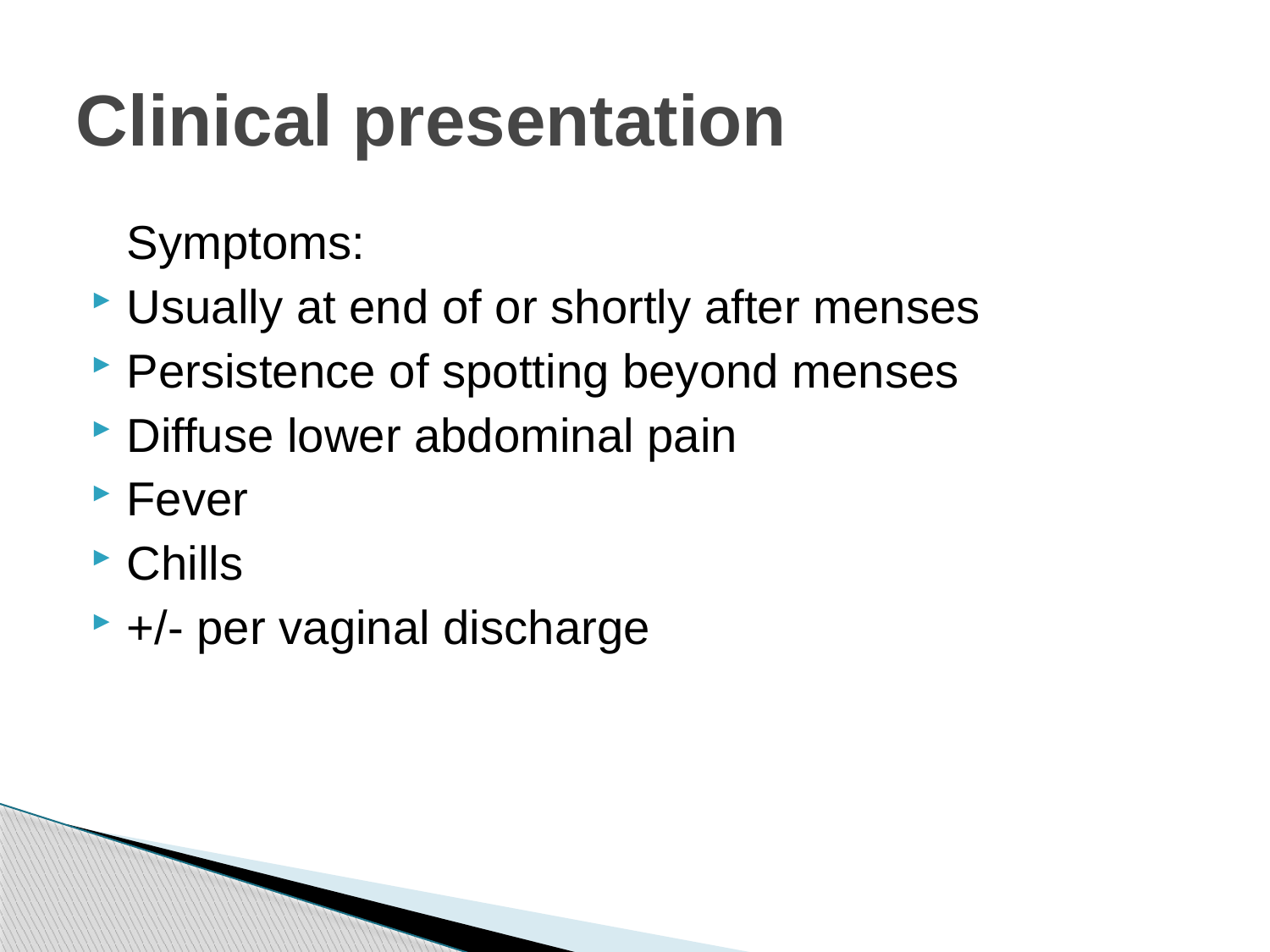

# Clinical presentation
	Symptoms:
Usually at end of or shortly after menses
Persistence of spotting beyond menses
Diffuse lower abdominal pain
Fever
Chills
+/- per vaginal discharge